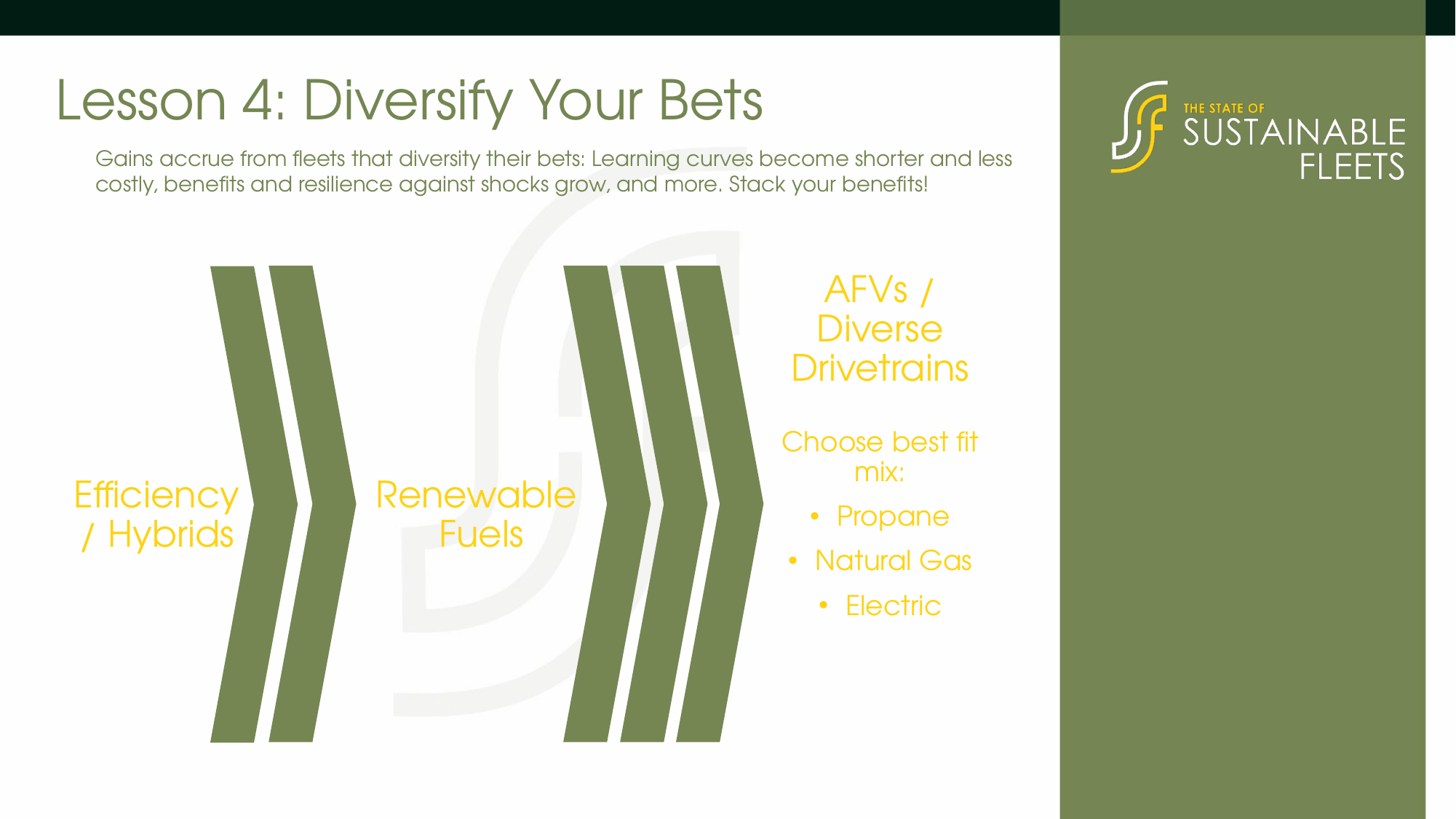

Lesson 4: Diversify Your Bets
Gains accrue from fleets that diversity their bets: Learning curves become shorter and less costly, benefits and resilience against shocks grow, and more. Stack your benefits!

AFVs / Diverse Drivetrains

Choose best fit mix:
Propane
Natural Gas
Electric

Renewable
Fuels
Efficiency / Hybrids